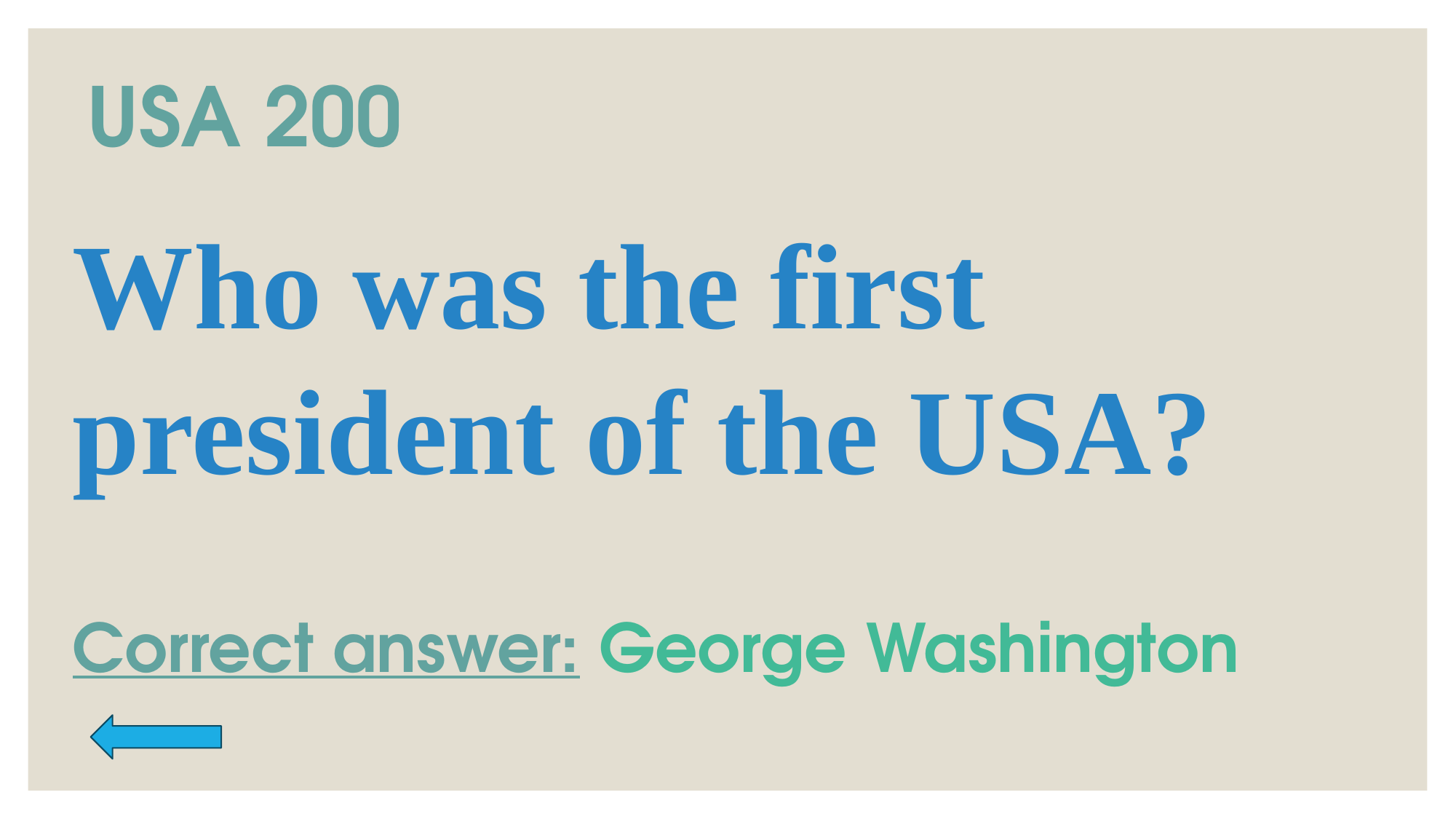

# USA 200
Who was the first president of the USA?
Correct answer: George Washington